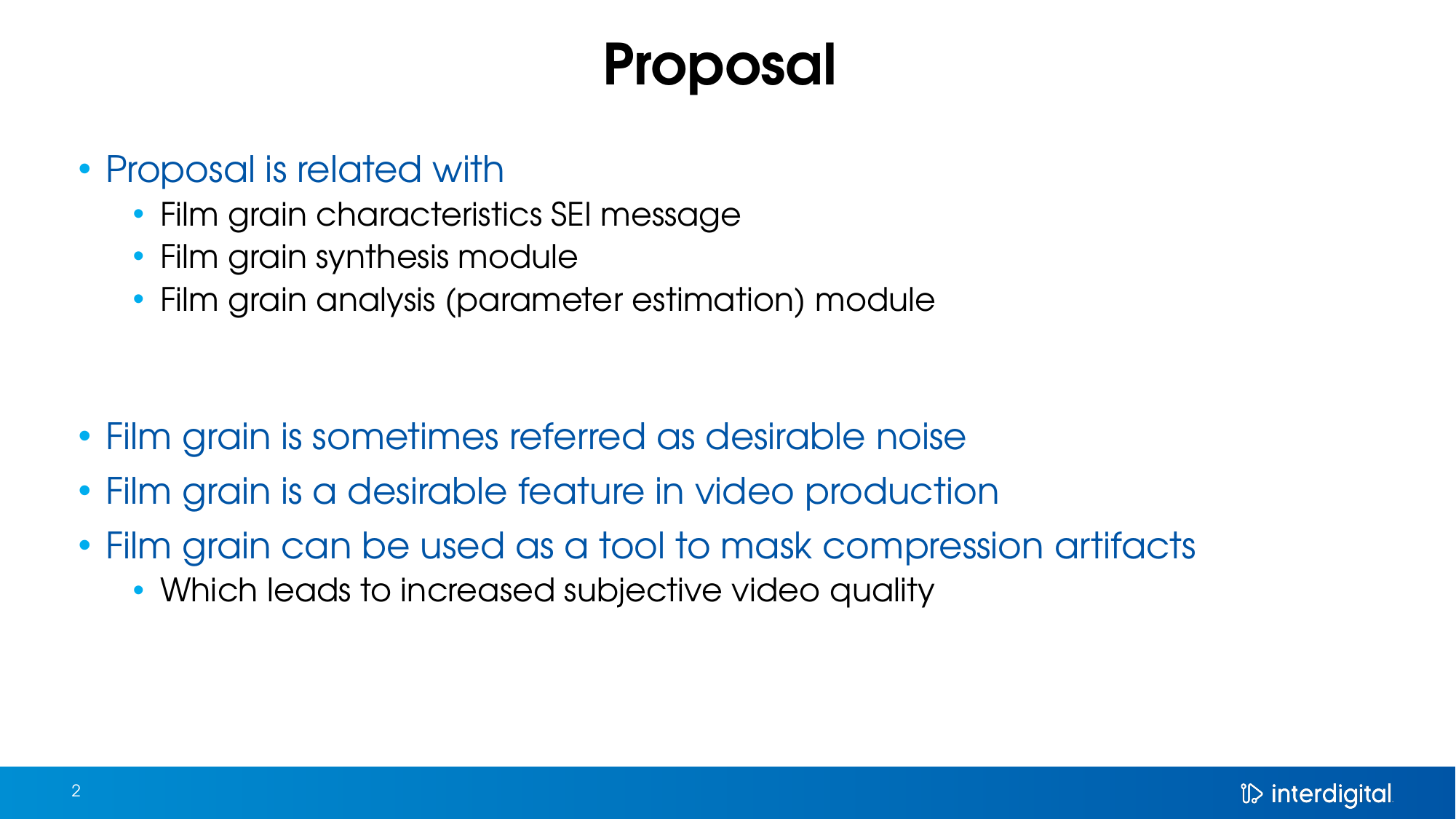

# Proposal
Proposal is related with
Film grain characteristics SEI message
Film grain synthesis module
Film grain analysis (parameter estimation) module

Film grain is sometimes referred as desirable noise
Film grain is a desirable feature in video production
Film grain can be used as a tool to mask compression artifacts
Which leads to increased subjective video quality

2